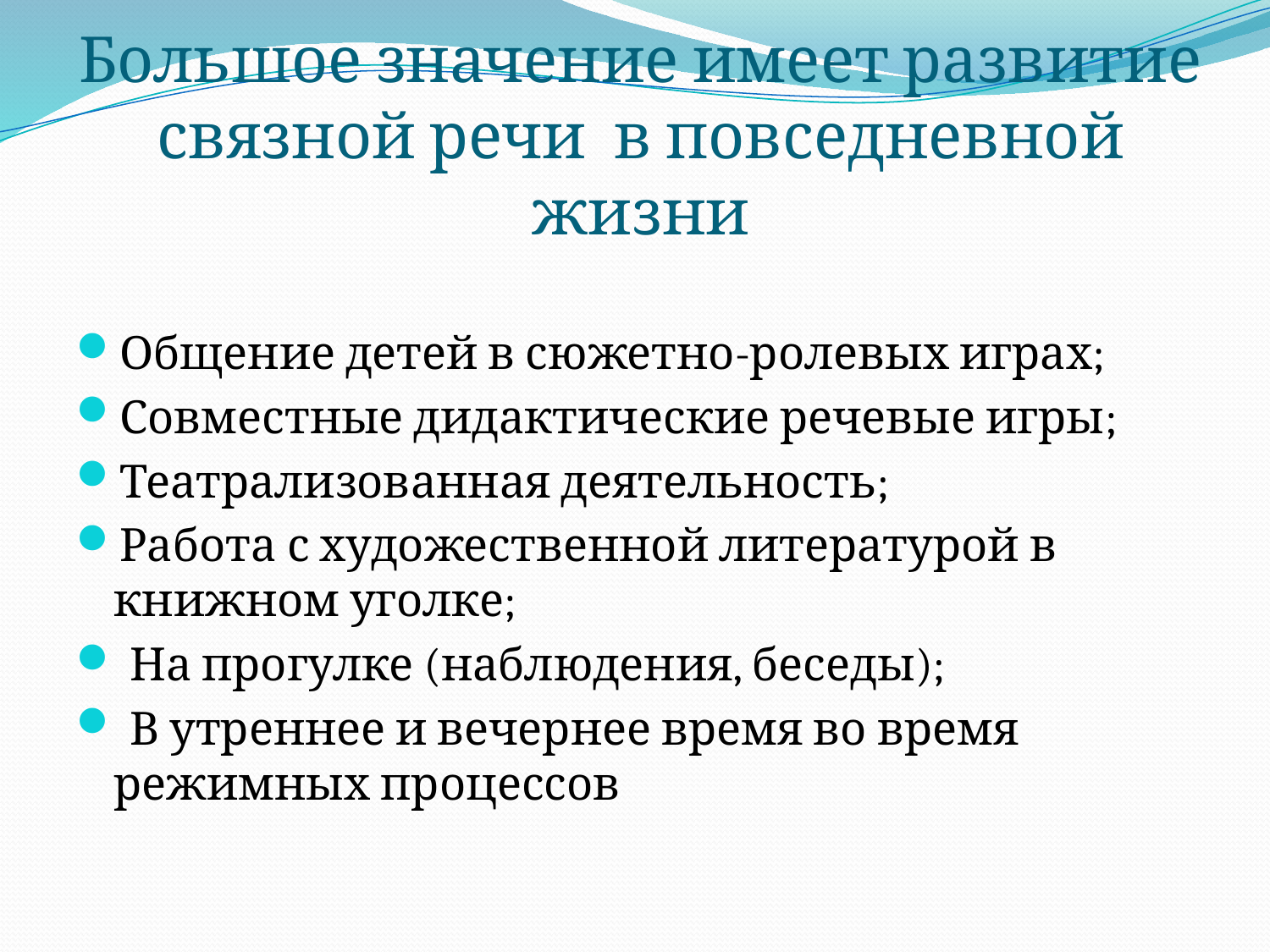

# Большое значение имеет развитие связной речи  в повседневной жизни
Общение детей в сюжетно-ролевых играх;
Совместные дидактические речевые игры;
Театрализованная деятельность;
Работа с художественной литературой в книжном уголке;
 На прогулке (наблюдения, беседы);
 В утреннее и вечернее время во время режимных процессов